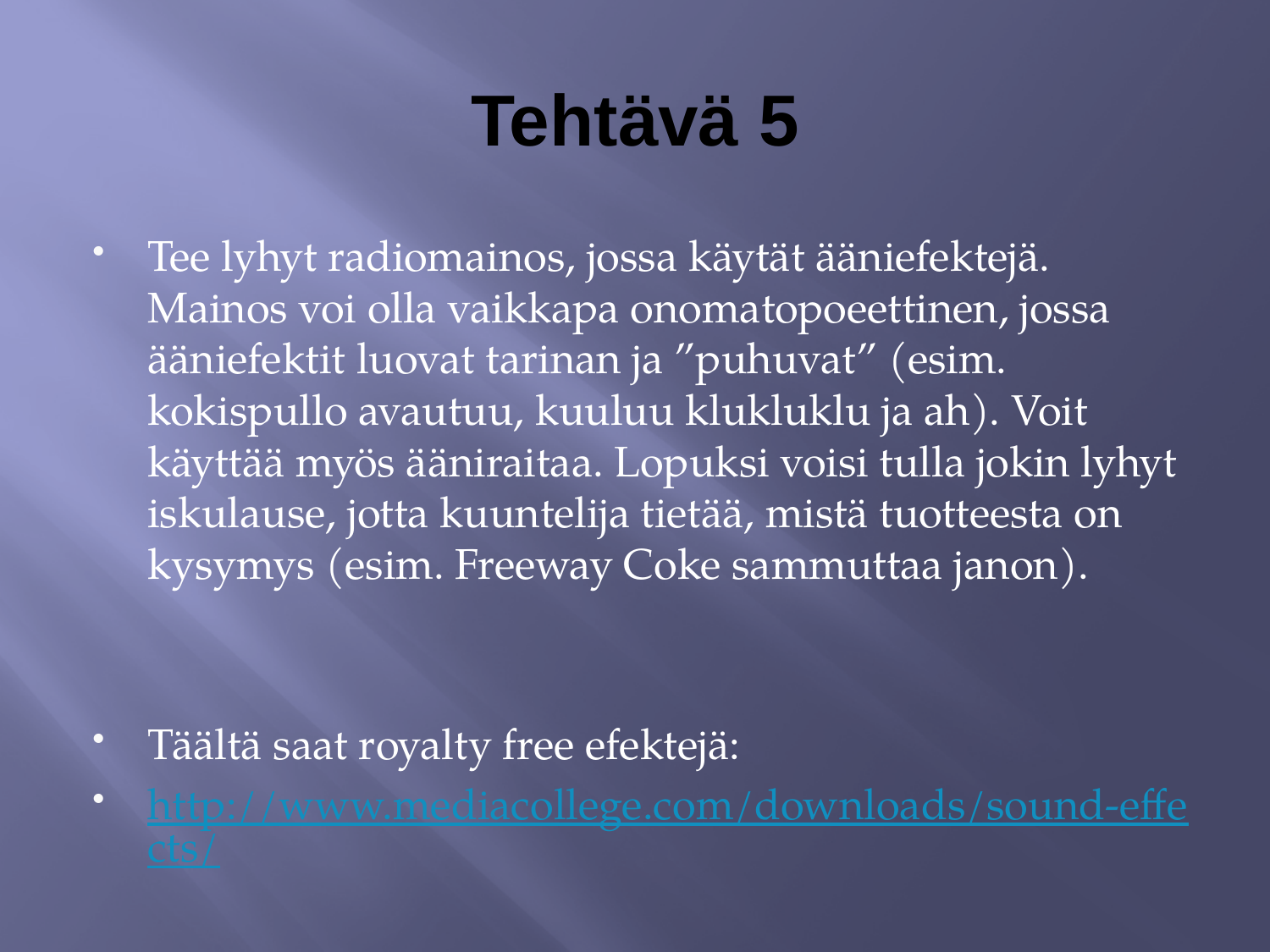

# Tehtävä 5
Tee lyhyt radiomainos, jossa käytät ääniefektejä. Mainos voi olla vaikkapa onomatopoeettinen, jossa ääniefektit luovat tarinan ja ”puhuvat” (esim. kokispullo avautuu, kuuluu klukluklu ja ah). Voit käyttää myös ääniraitaa. Lopuksi voisi tulla jokin lyhyt iskulause, jotta kuuntelija tietää, mistä tuotteesta on kysymys (esim. Freeway Coke sammuttaa janon).

Täältä saat royalty free efektejä:
http://www.mediacollege.com/downloads/sound-effects/